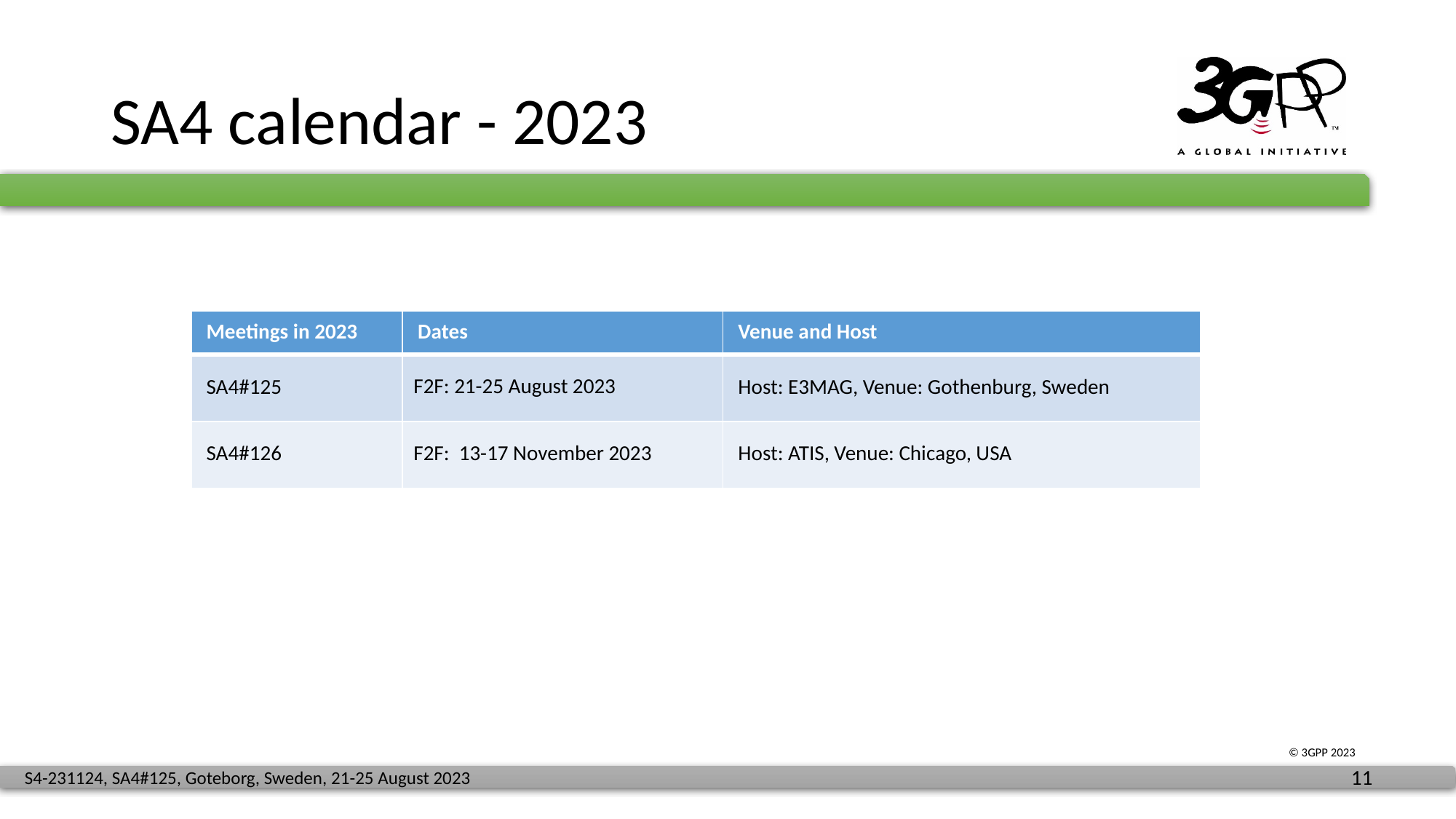

# SA4 calendar - 2023

| Meetings in 2023 | Dates | Venue and Host |
| --- | --- | --- |
| SA4#125 | F2F: 21-25 August 2023 | Host: E3MAG, Venue: Gothenburg, Sweden |
| SA4#126 | F2F:  13-17 November 2023 | Host: ATIS, Venue: Chicago, USA |